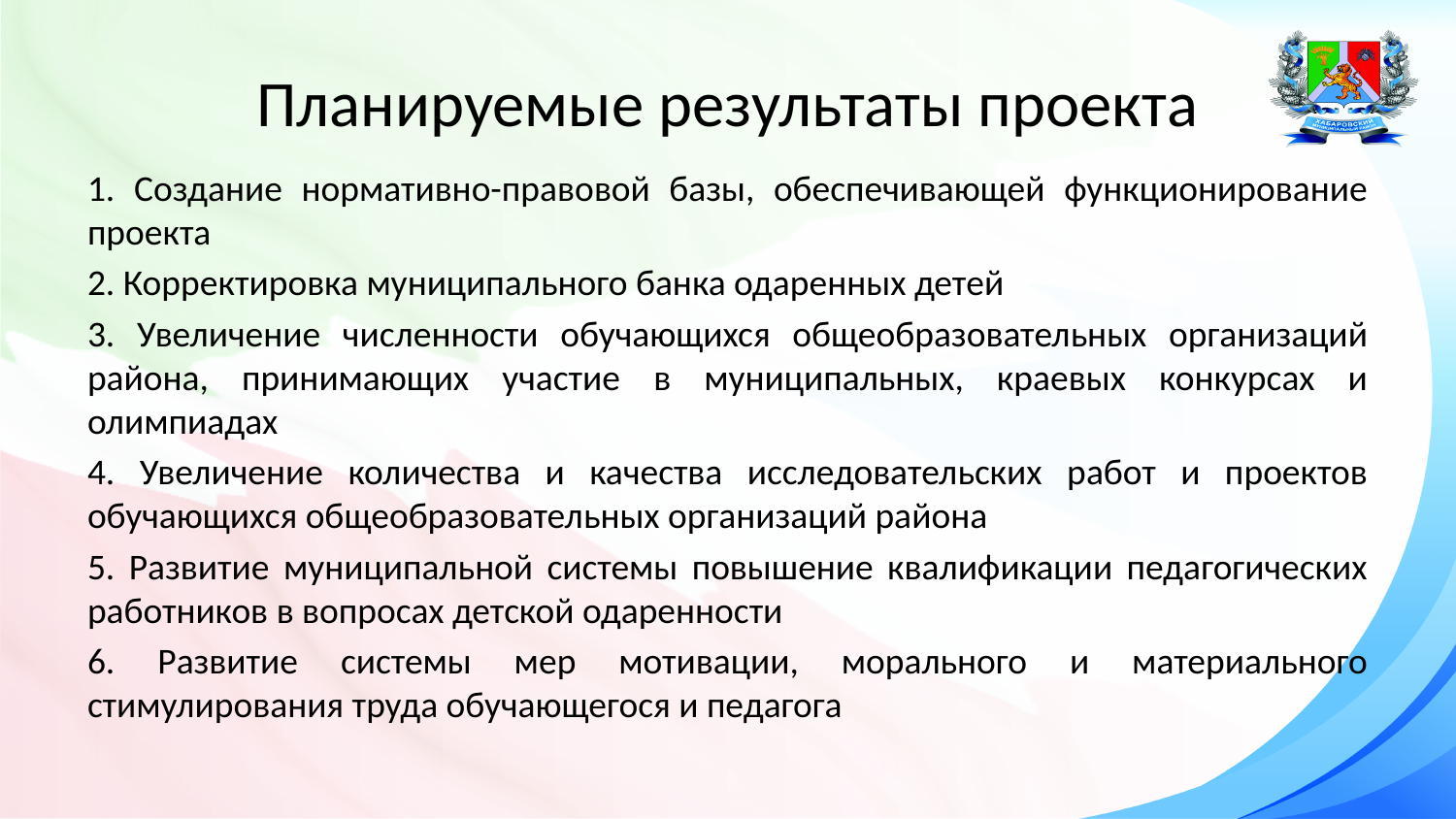

# Планируемые результаты проекта
1. Создание нормативно-правовой базы, обеспечивающей функционирование проекта
2. Корректировка муниципального банка одаренных детей
3. Увеличение численности обучающихся общеобразовательных организаций района, принимающих участие в муниципальных, краевых конкурсах и олимпиадах
4. Увеличение количества и качества исследовательских работ и проектов обучающихся общеобразовательных организаций района
5. Развитие муниципальной системы повышение квалификации педагогических работников в вопросах детской одаренности
6. Развитие системы мер мотивации, морального и материального стимулирования труда обучающегося и педагога